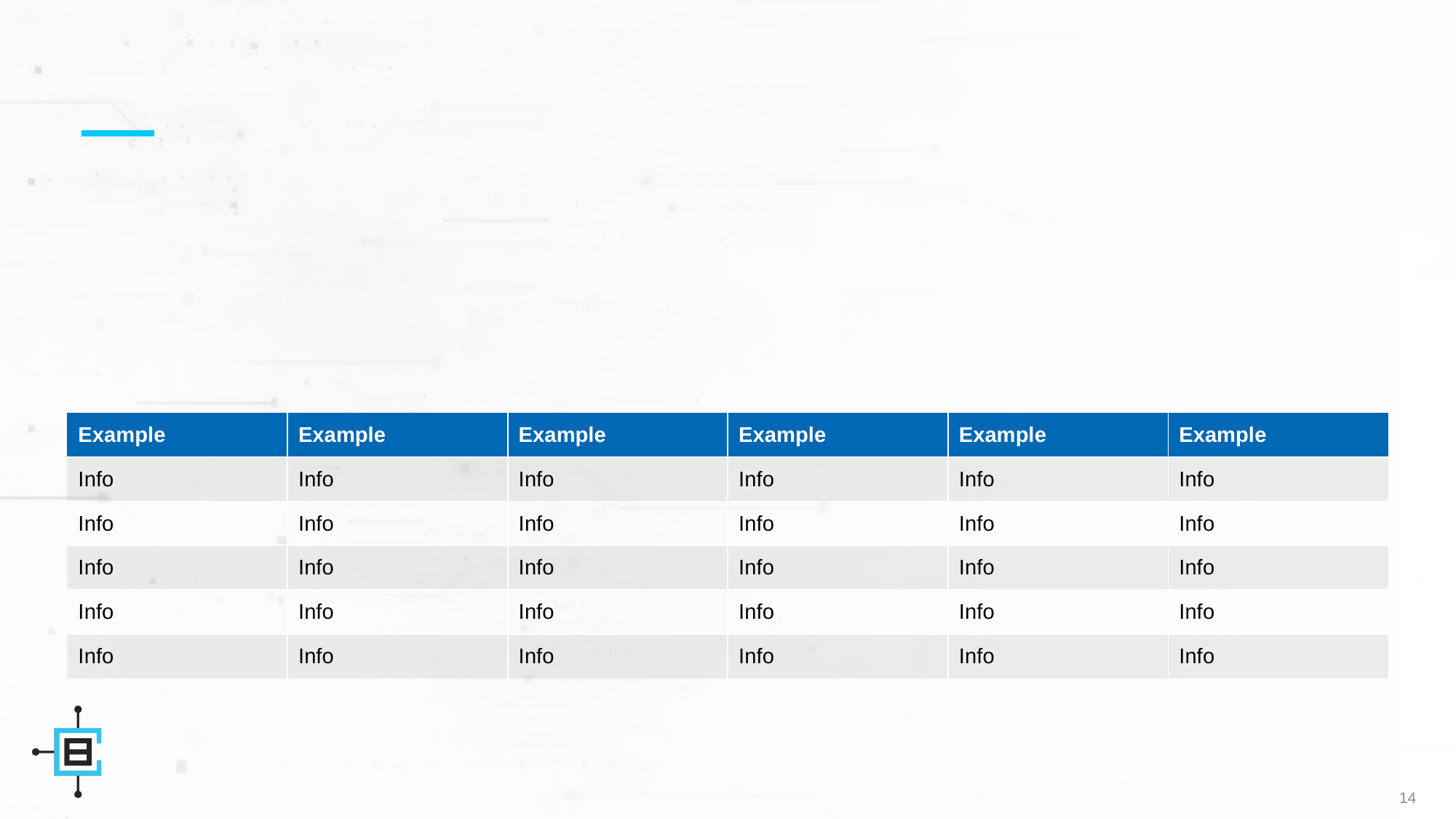

#

| Example | Example | Example | Example | Example | Example |
| --- | --- | --- | --- | --- | --- |
| Info | Info | Info | Info | Info | Info |
| Info | Info | Info | Info | Info | Info |
| Info | Info | Info | Info | Info | Info |
| Info | Info | Info | Info | Info | Info |
| Info | Info | Info | Info | Info | Info |
14